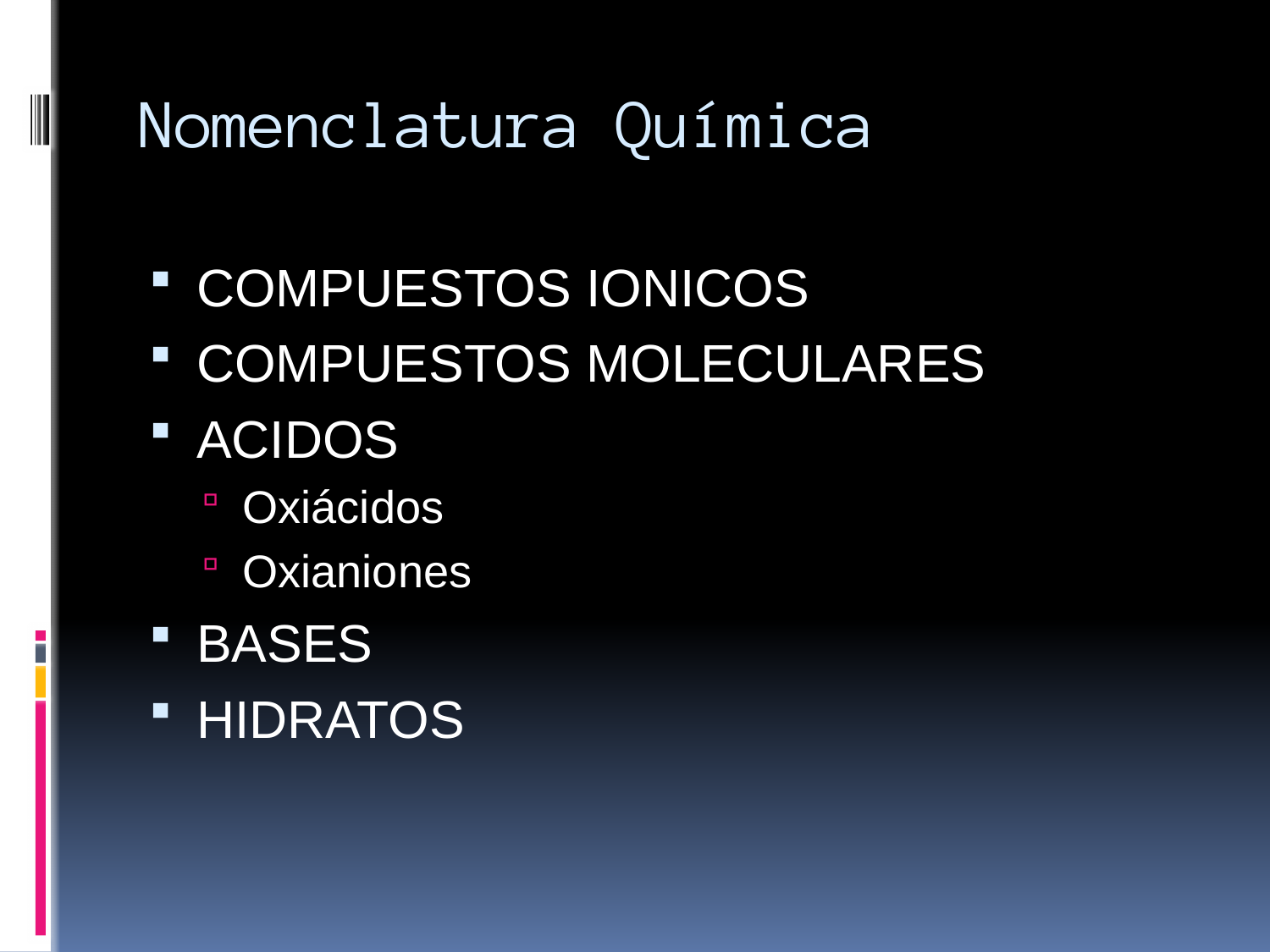

# Nomenclatura Química
COMPUESTOS IONICOS
COMPUESTOS MOLECULARES
ACIDOS
Oxiácidos
Oxianiones
BASES
HIDRATOS